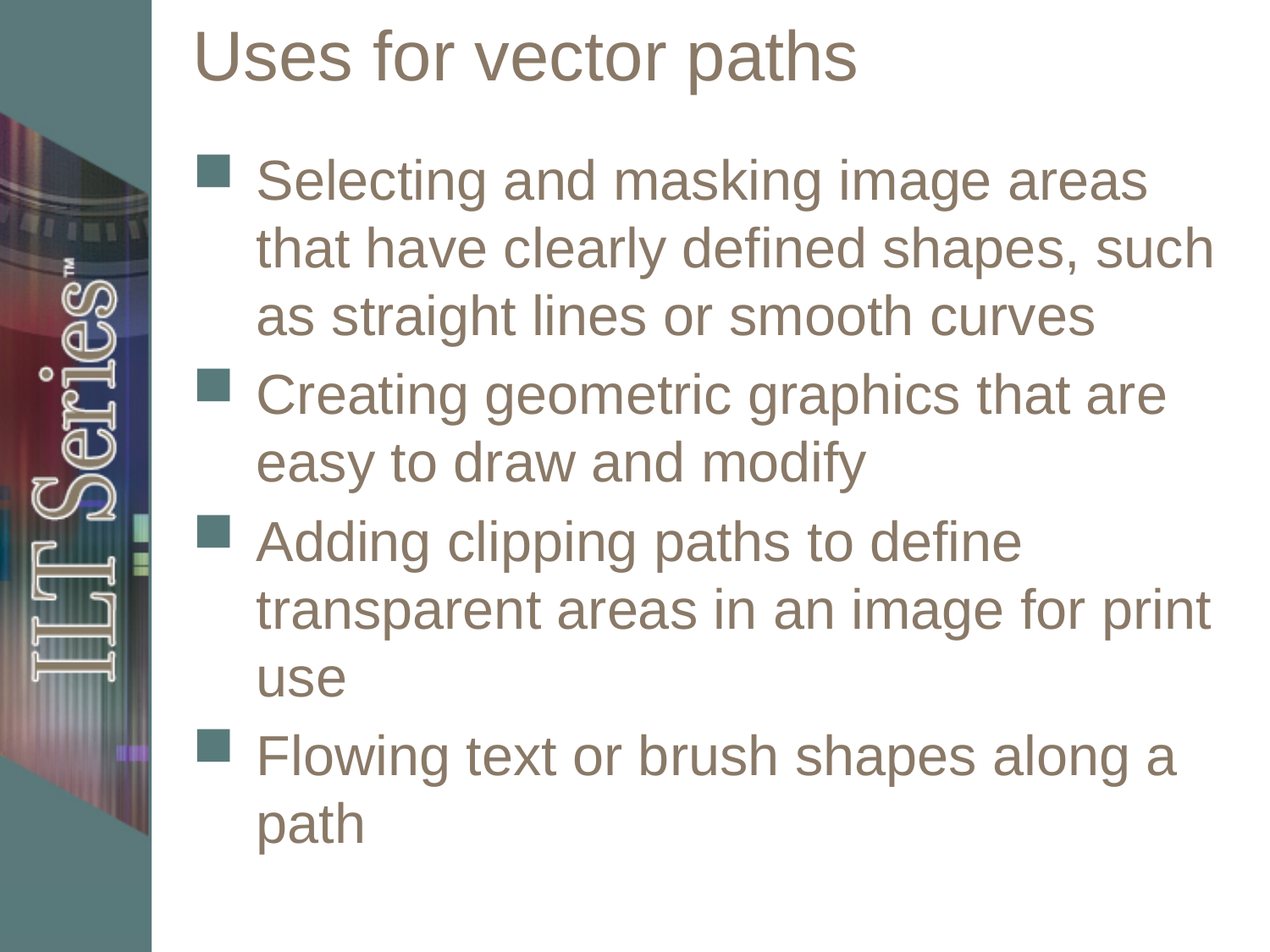

# Uses for vector paths
Selecting and masking image areas that have clearly defined shapes, such as straight lines or smooth curves
Creating geometric graphics that are easy to draw and modify
Adding clipping paths to define transparent areas in an image for print use
Flowing text or brush shapes along a path